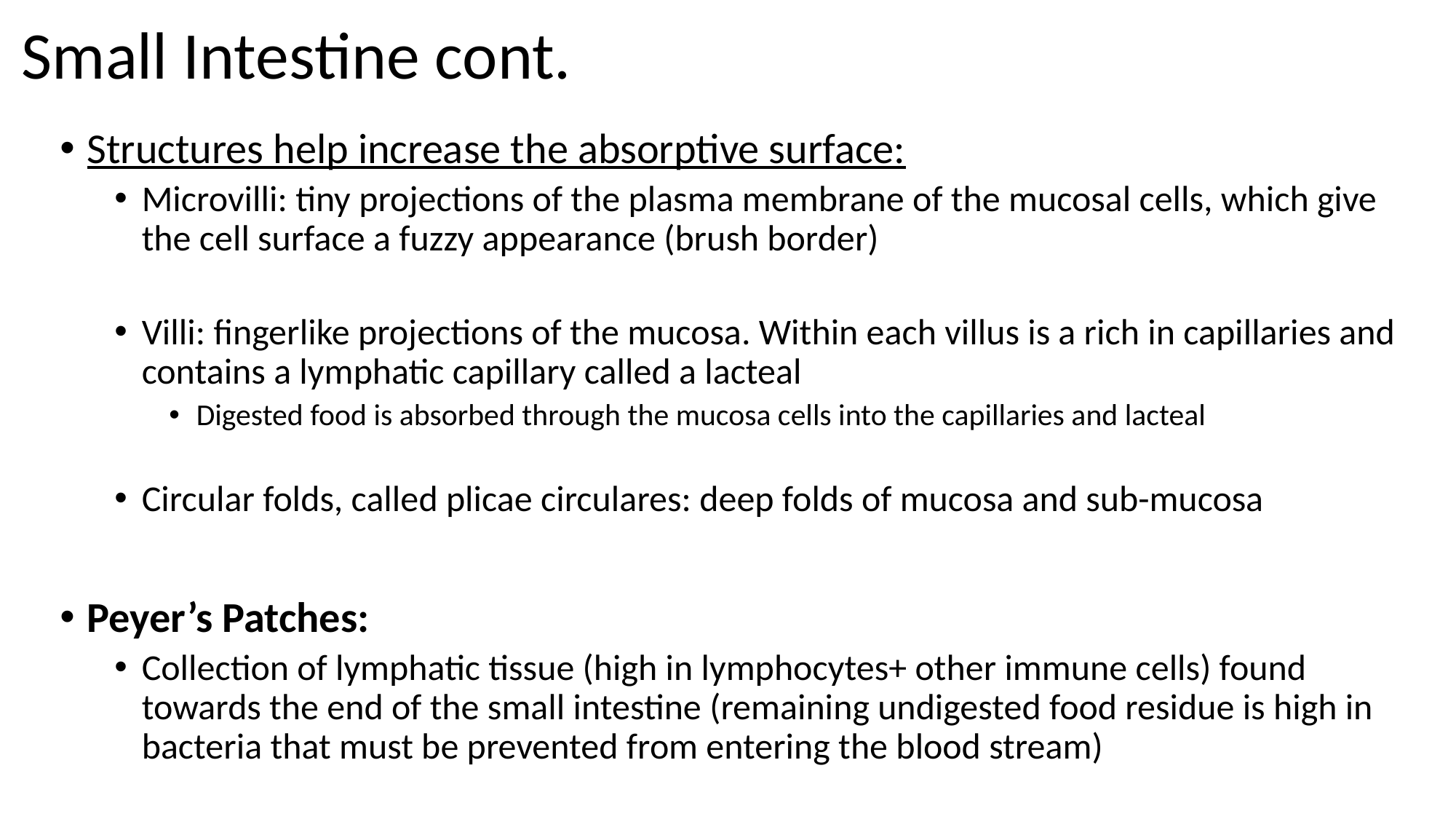

# Small Intestine cont.
Structures help increase the absorptive surface:
Microvilli: tiny projections of the plasma membrane of the mucosal cells, which give the cell surface a fuzzy appearance (brush border)

Villi: fingerlike projections of the mucosa. Within each villus is a rich in capillaries and contains a lymphatic capillary called a lacteal
Digested food is absorbed through the mucosa cells into the capillaries and lacteal

Circular folds, called plicae circulares: deep folds of mucosa and sub-mucosa

Peyer’s Patches:
Collection of lymphatic tissue (high in lymphocytes+ other immune cells) found towards the end of the small intestine (remaining undigested food residue is high in bacteria that must be prevented from entering the blood stream)